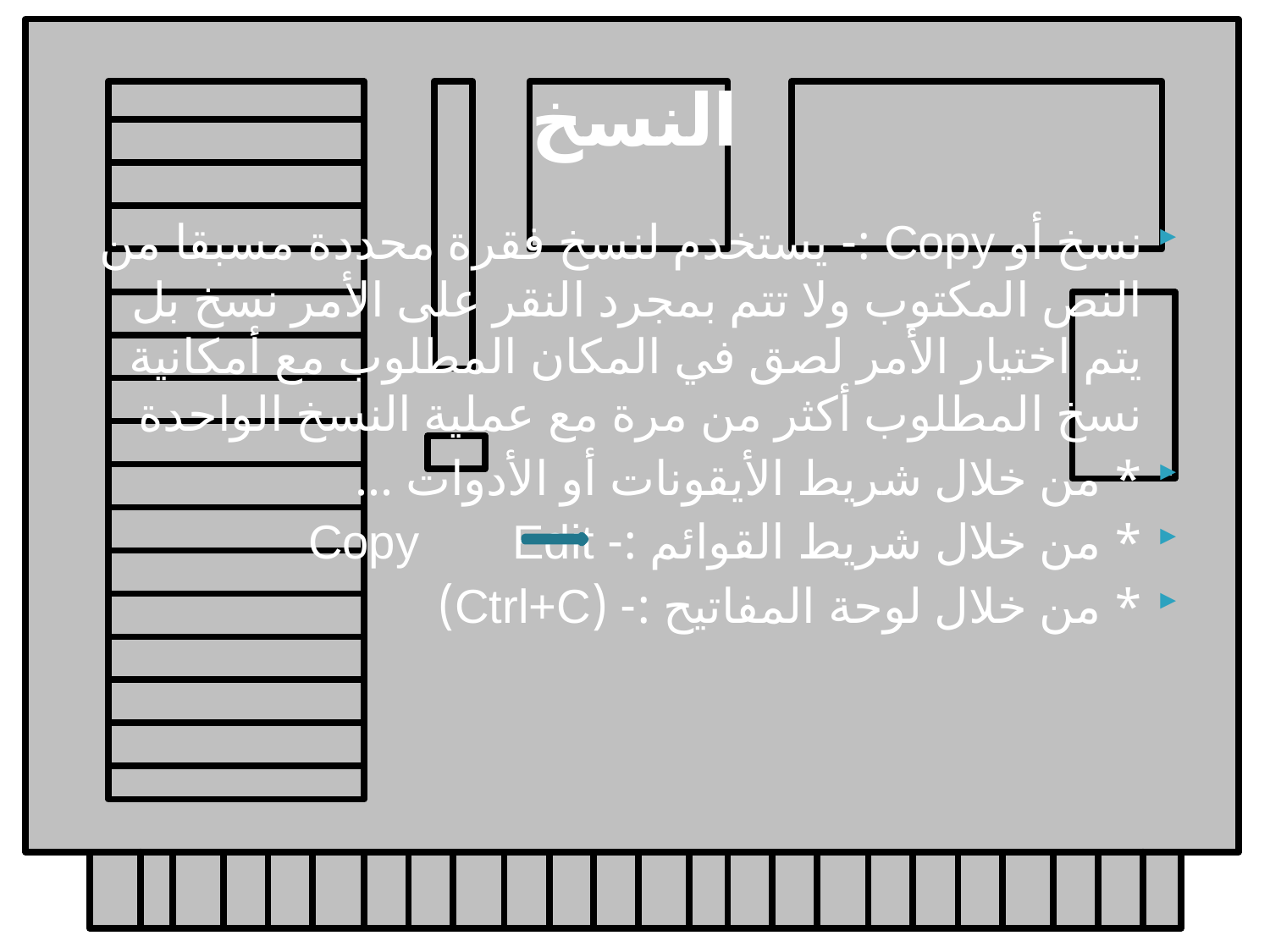

# النسخ
نسخ أو Copy :- يستخدم لنسخ فقرة محددة مسبقا من النص المكتوب ولا تتم بمجرد النقر على الأمر نسخ بل يتم اختيار الأمر لصق في المكان المطلوب مع أمكانية نسخ المطلوب أكثر من مرة مع عملية النسخ الواحدة
* من خلال شريط الأيقونات أو الأدوات ...
* من خلال شريط القوائم :- Copy       Edit
* من خلال لوحة المفاتيح :- (Ctrl+C)